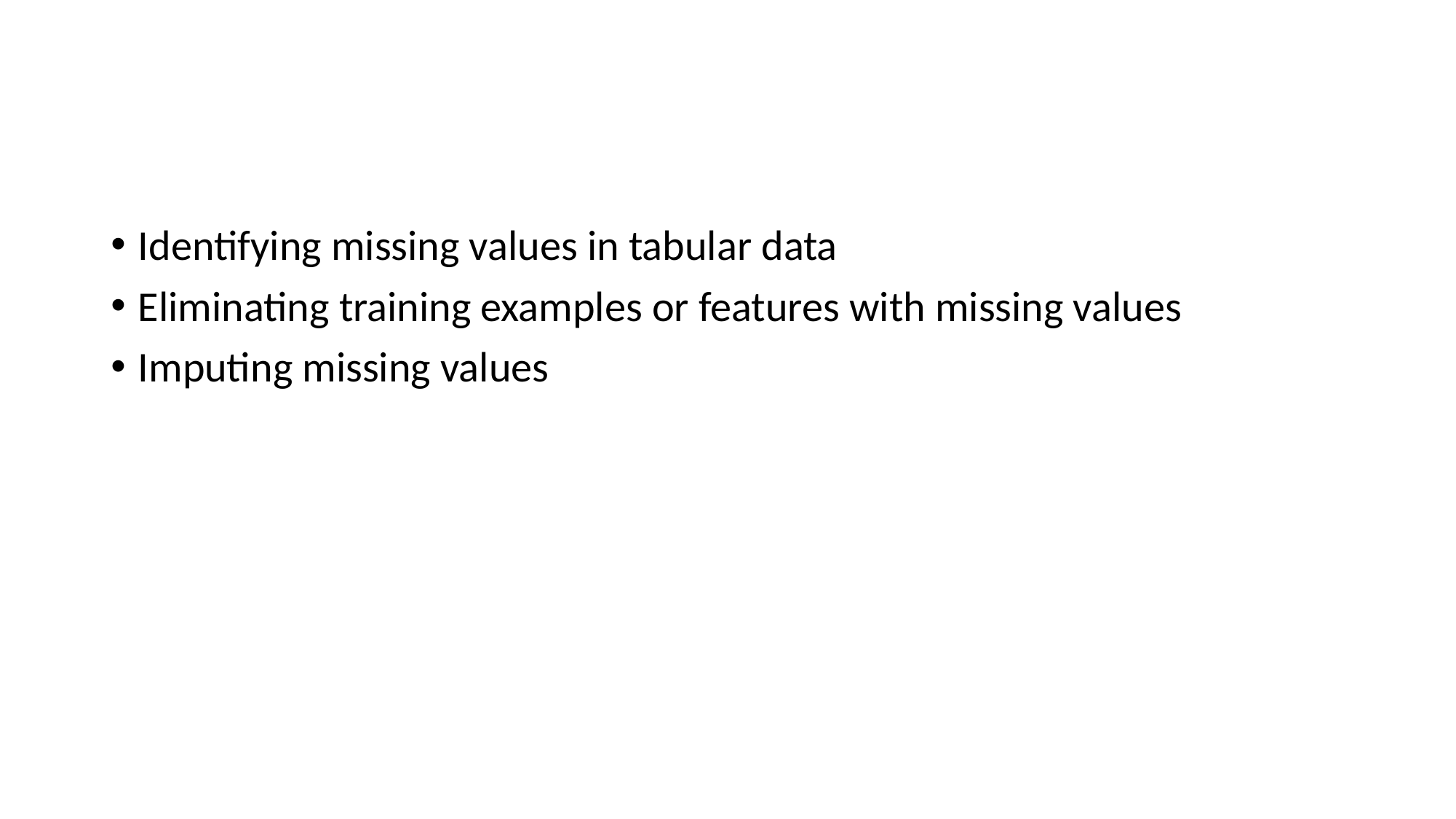

#
Identifying missing values in tabular data
Eliminating training examples or features with missing values
Imputing missing values